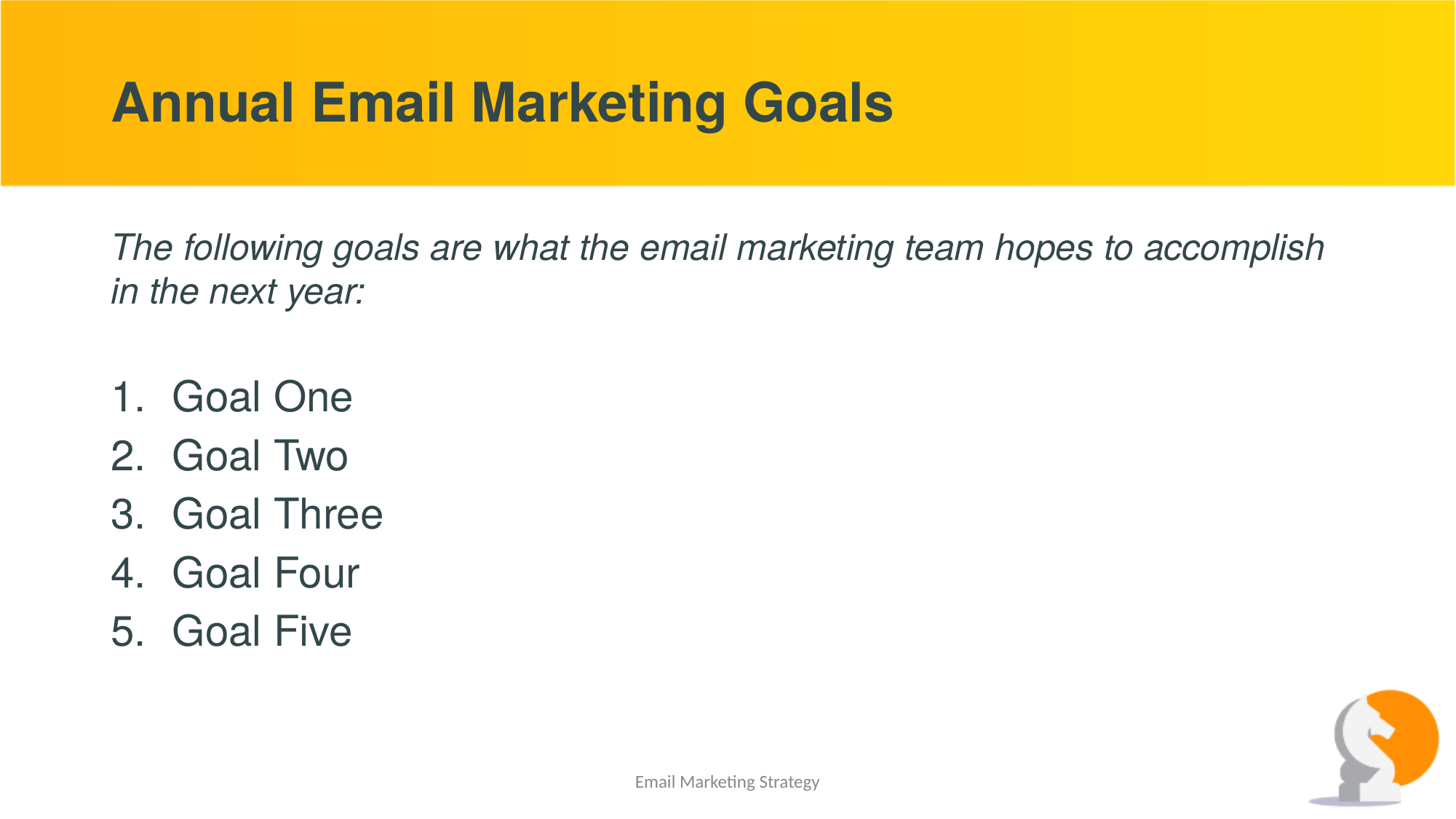

# Annual Email Marketing Goals
The following goals are what the email marketing team hopes to accomplish in the next year:

Goal One
Goal Two
Goal Three
Goal Four
Goal Five
Email Marketing Strategy